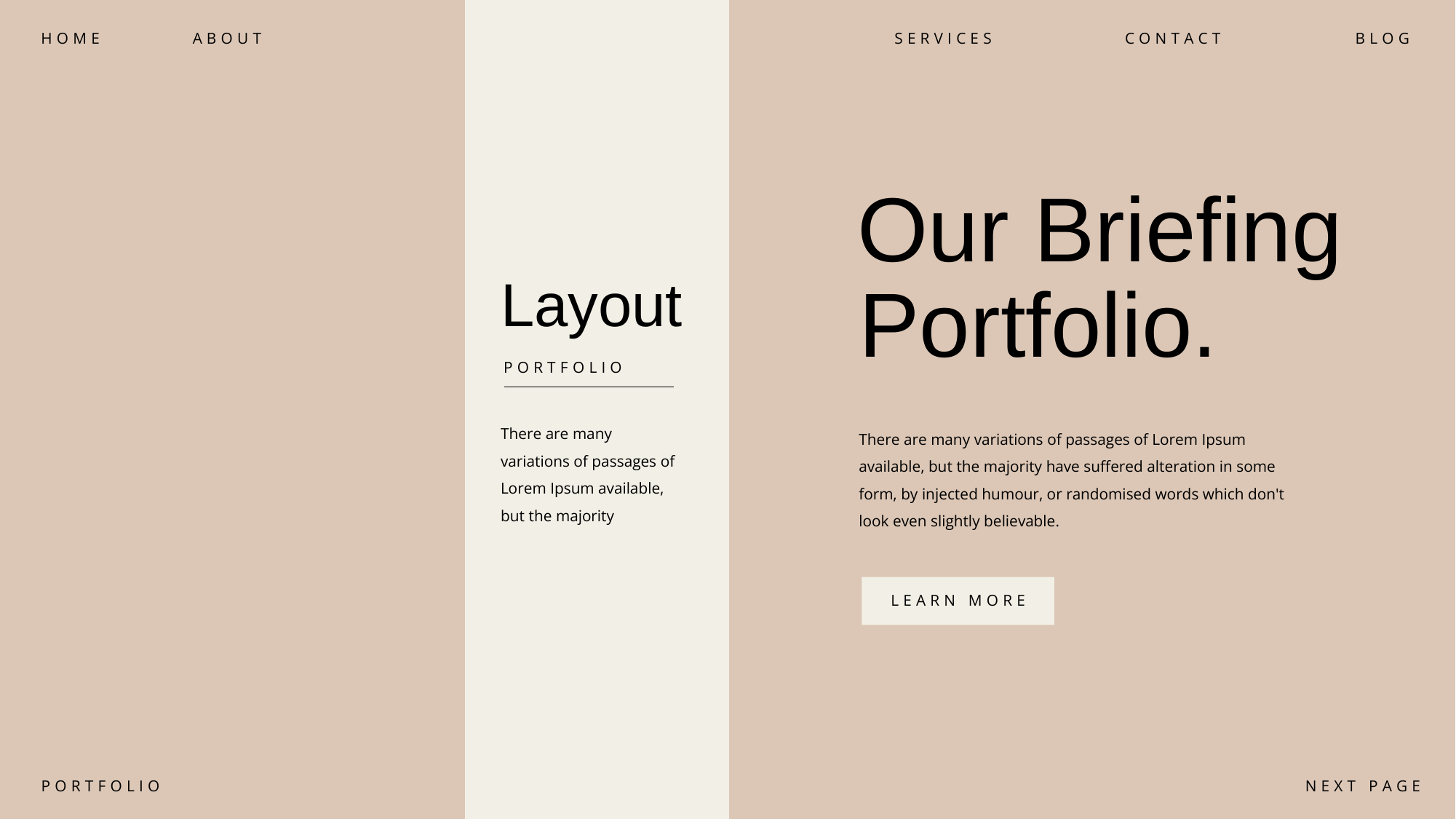

HOME
ABOUT
SERVICES
CONTACT
BLOG
Our Briefing

Layout
Portfolio.
PORTFOLIO
There are many variations of passages of Lorem Ipsum available, but the majority
There are many variations of passages of Lorem Ipsum available, but the majority have suffered alteration in some form, by injected humour, or randomised words which don't look even slightly believable.

LEARN MORE
PORTFOLIO
NEXT PAGE